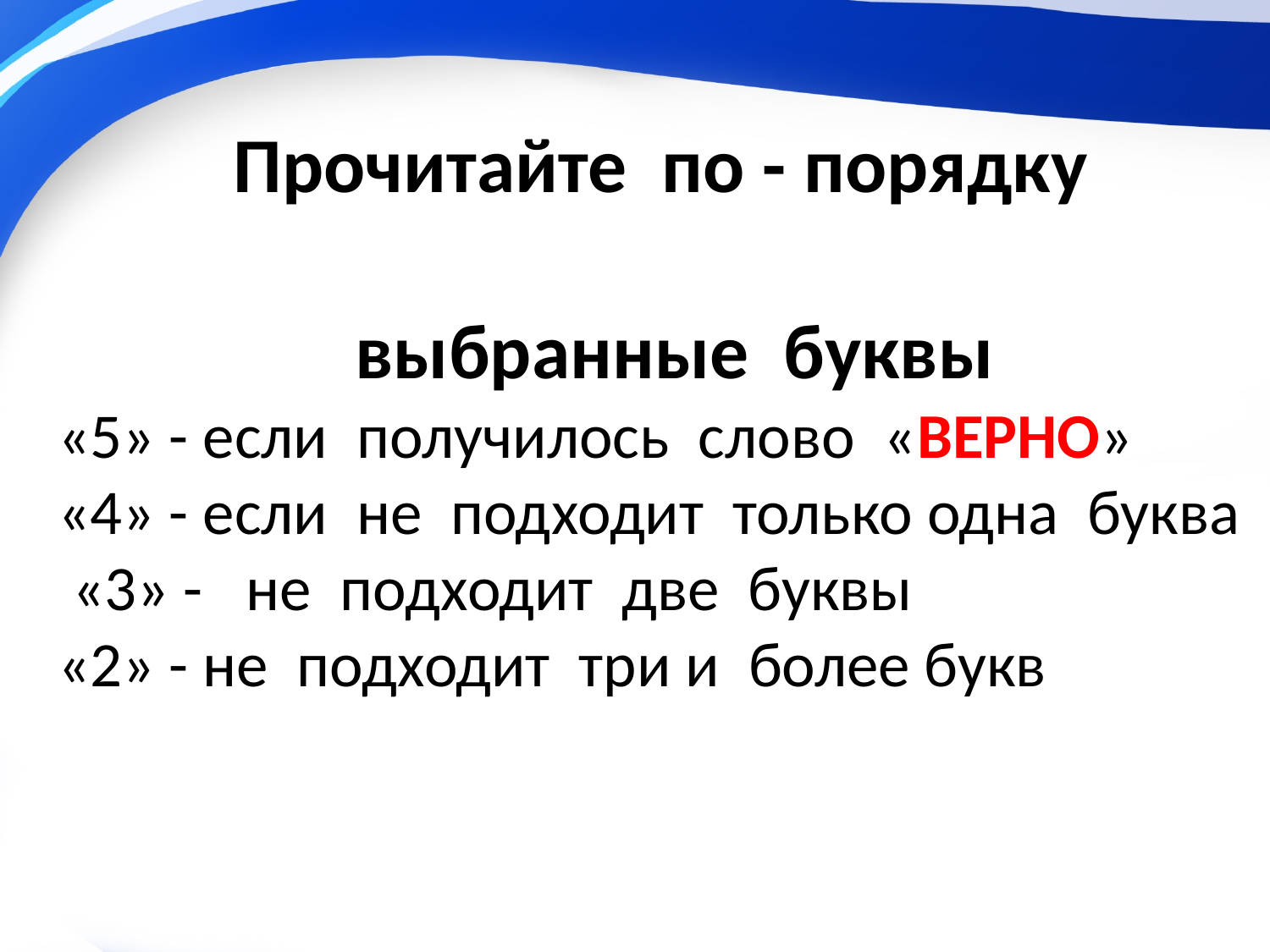

# Прочитайте  по - порядку выбранные  буквы «5» - если  получилось  слово  «ВЕРНО» «4» - если  не  подходит  только одна  буква  «3» -   не  подходит  две  буквы «2» - не  подходит  три и  более букв